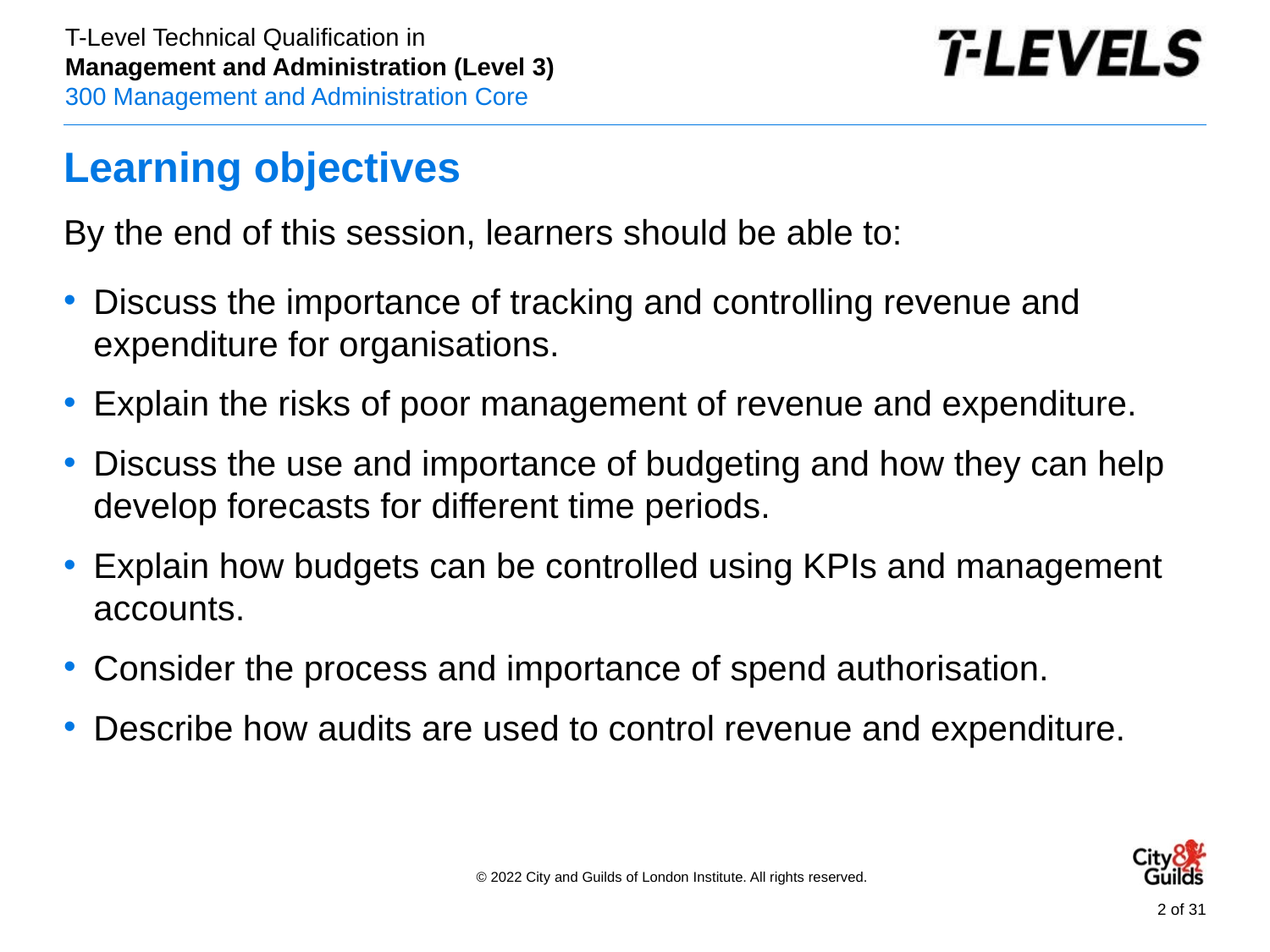

# Learning objectives
By the end of this session, learners should be able to:
Discuss the importance of tracking and controlling revenue and expenditure for organisations.
Explain the risks of poor management of revenue and expenditure.
Discuss the use and importance of budgeting and how they can help develop forecasts for different time periods.
Explain how budgets can be controlled using KPIs and management accounts.
Consider the process and importance of spend authorisation.
Describe how audits are used to control revenue and expenditure.